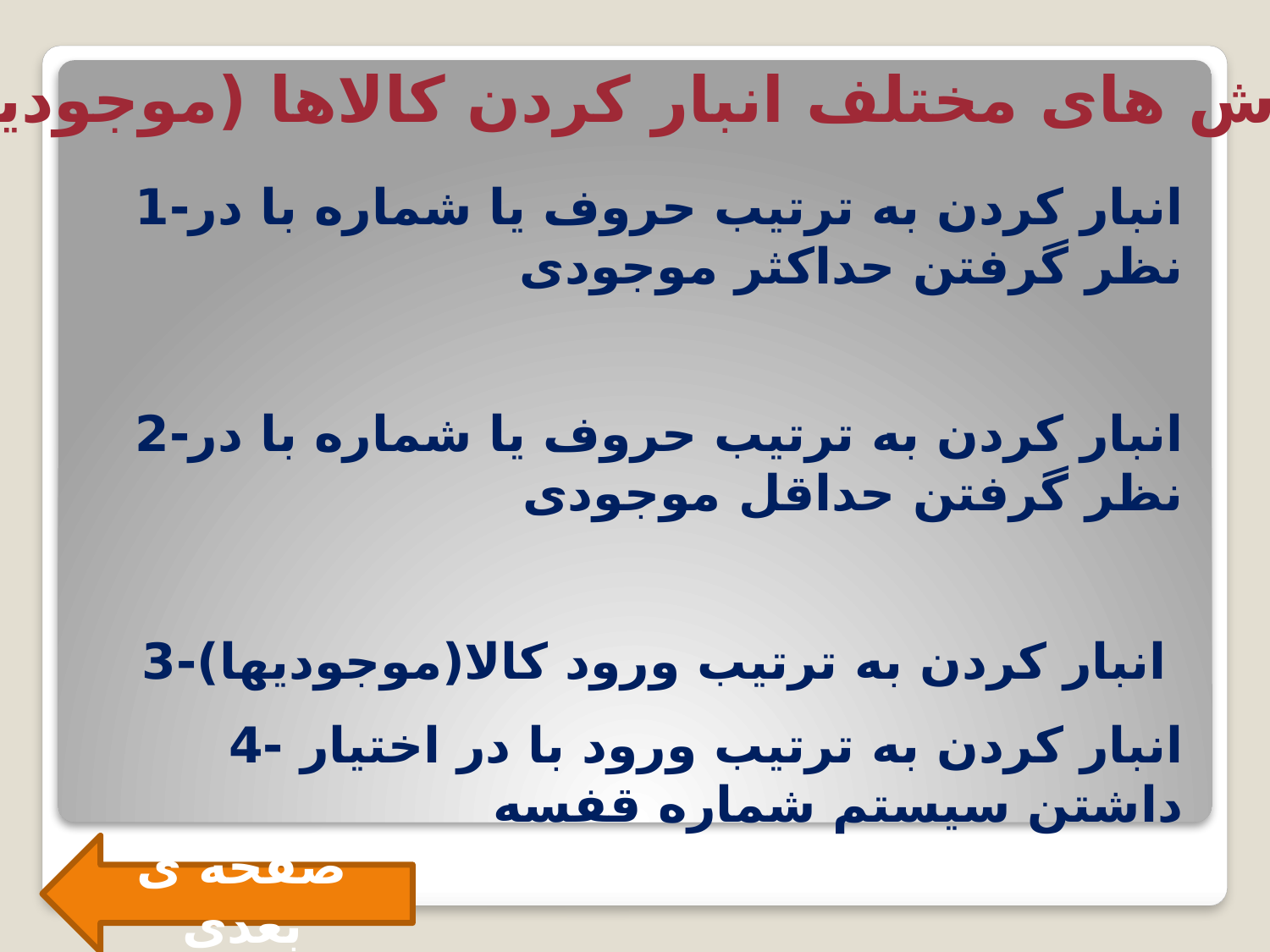

روش های مختلف انبار كردن كالاها (موجودیها)
1-انبار كردن به ترتیب حروف یا شماره با در نظر گرفتن حداكثر موجودی

2-انبار كردن به ترتیب حروف یا شماره با در نظر گرفتن حداقل موجودی

3-انبار كردن به ترتیب ورود كالا(موجودیها)
4- انبار كردن به ترتیب ورود با در اختیار داشتن سیستم شماره قفسه

صفحه ی بعدی